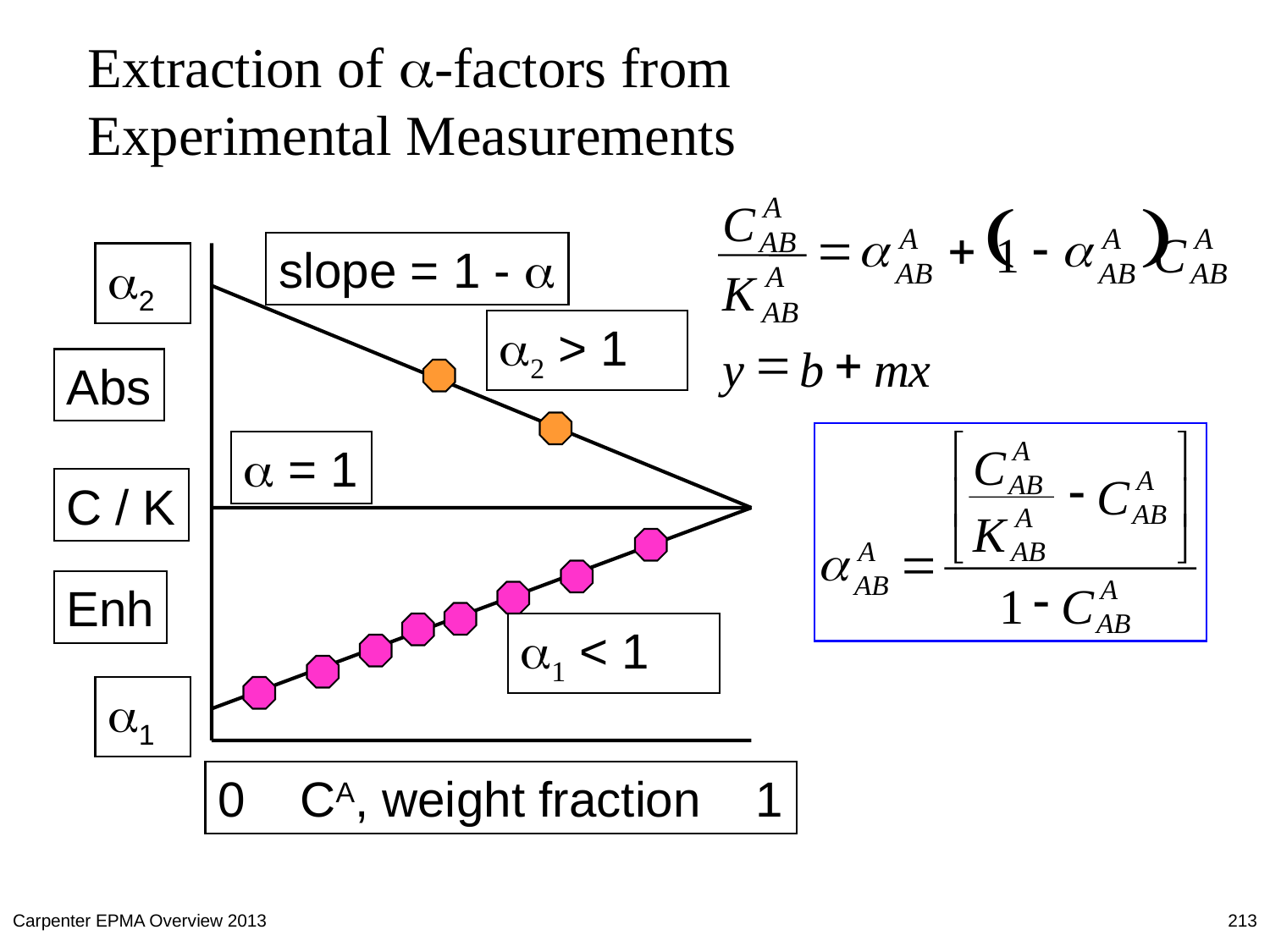

# Extraction of α-factors from Experimental Measurements

(
)
A
C
=
α
+
−
α
A
A
A
AB
1
C
AB
AB
AB

A
K
AB
=
+
y
b
mx
slope = 1 - α
α2

α2 > 1
Abs

A
C
−
A
C
AB

AB

A
K

α
=
AB
A
AB

−
A
1
C
AB
α = 1
C / K

Enh

α1 < 1

α1

0    CA, weight fraction    1
Carpenter EPMA Overview 2013
213